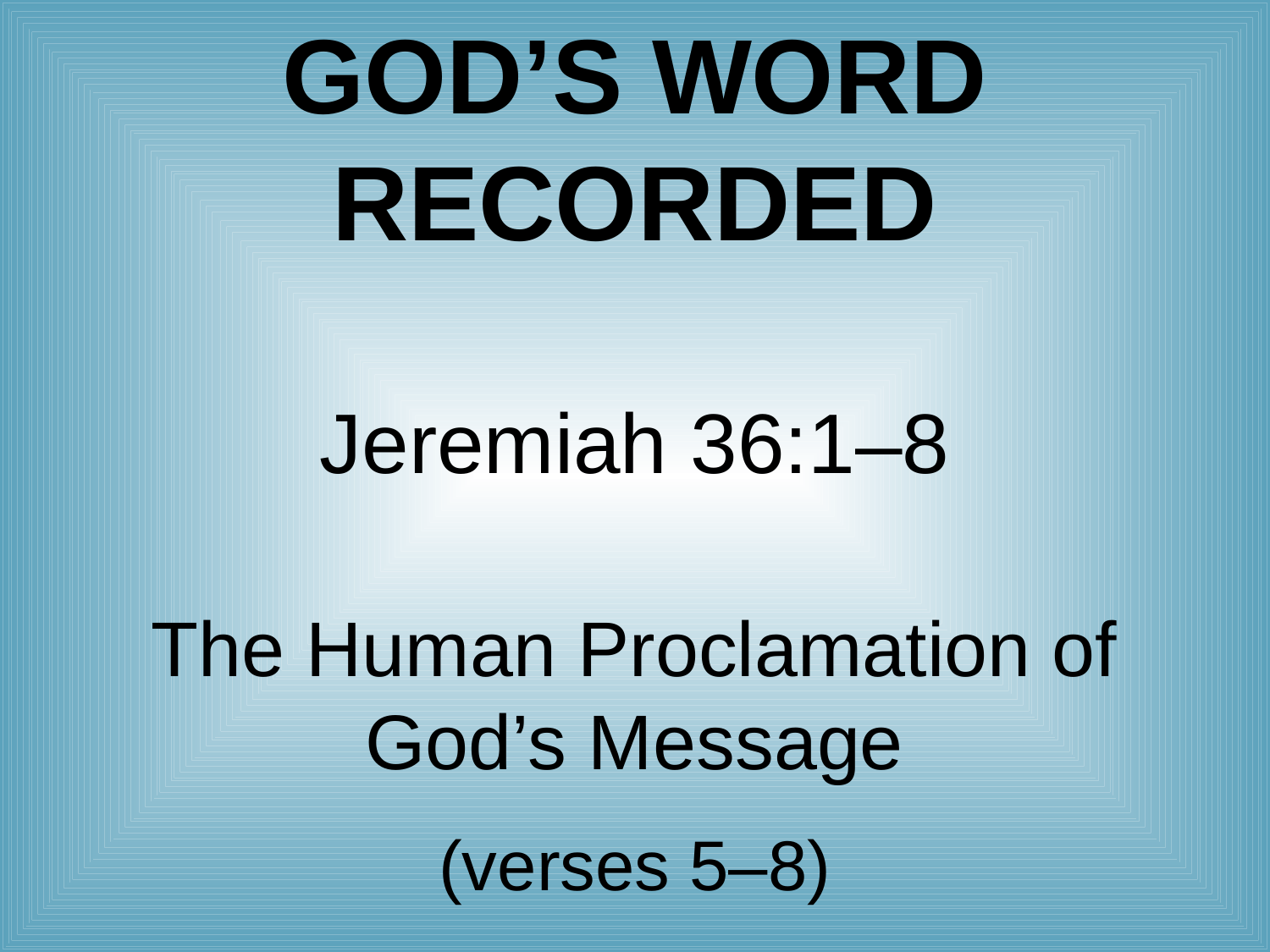

# God’s Word Recorded
Jeremiah 36:1–8

The Human Proclamation of God’s Message
(verses 5–8)